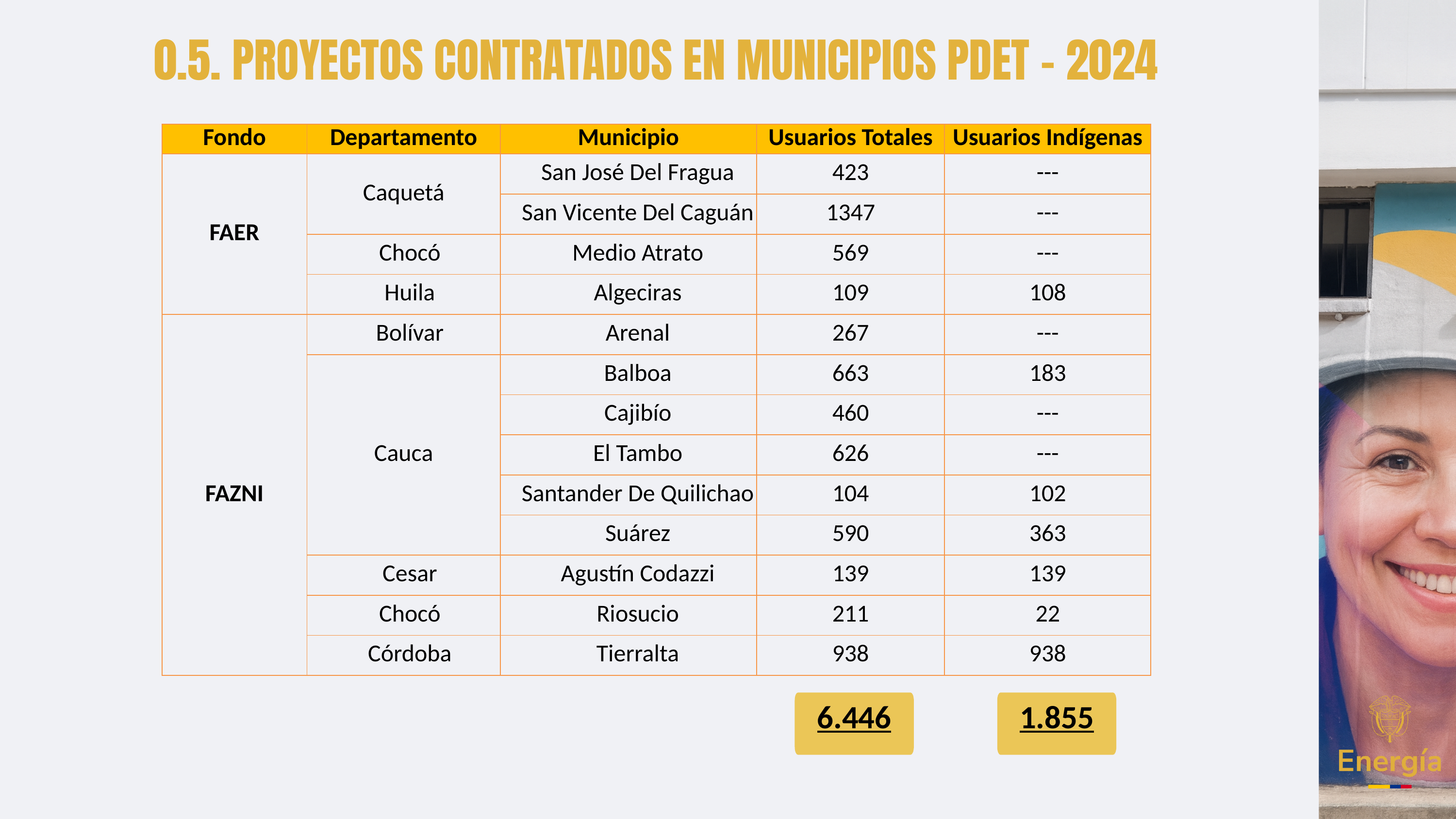

0.5. PROYECTOS CONTRATADOS EN MUNICIPIOS PDET - 2024

| Fondo | Departamento | Municipio | Usuarios Totales | Usuarios Indígenas |
| --- | --- | --- | --- | --- |
| FAER | Caquetá | San José Del Fragua | 423 | --- |
|  |  | San Vicente Del Caguán | 1347 | --- |
|  | Chocó | Medio Atrato | 569 | --- |
|  | Huila | Algeciras | 109 | 108 |
| FAZNI | Bolívar | Arenal | 267 | --- |
|  | Cauca | Balboa | 663 | 183 |
|  |  | Cajibío | 460 | --- |
|  |  | El Tambo | 626 | --- |
|  |  | Santander De Quilichao | 104 | 102 |
|  |  | Suárez | 590 | 363 |
|  | Cesar | Agustín Codazzi | 139 | 139 |
|  | Chocó | Riosucio | 211 | 22 |
|  | Córdoba | Tierralta | 938 | 938 |
1.855
6.446